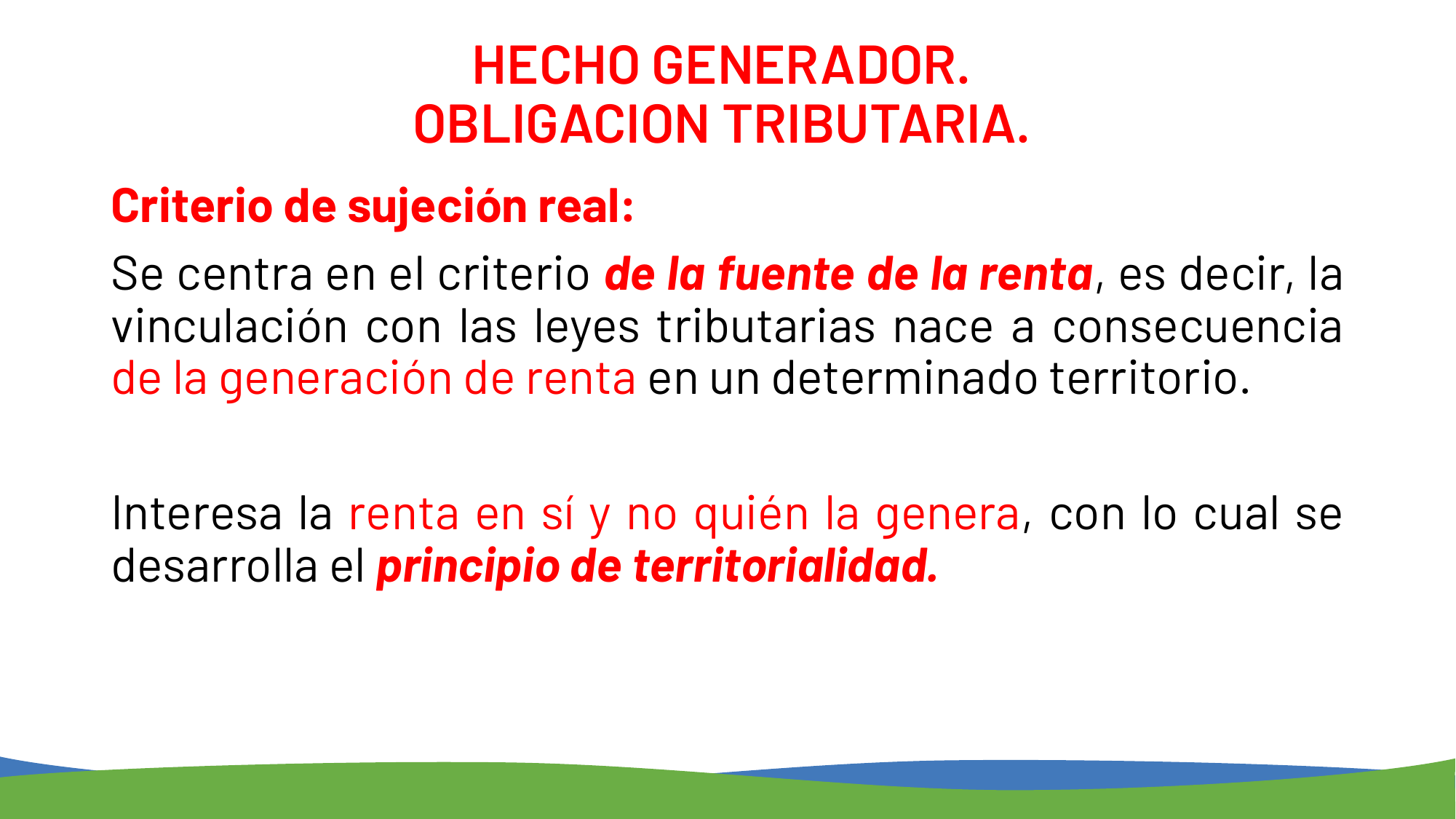

# HECHO GENERADOR. OBLIGACION TRIBUTARIA.
Criterio de sujeción real:
Se centra en el criterio de la fuente de la renta, es decir, la vinculación con las leyes tributarias nace a consecuencia de la generación de renta en un determinado territorio.

Interesa la renta en sí y no quién la genera, con lo cual se desarrolla el principio de territorialidad.